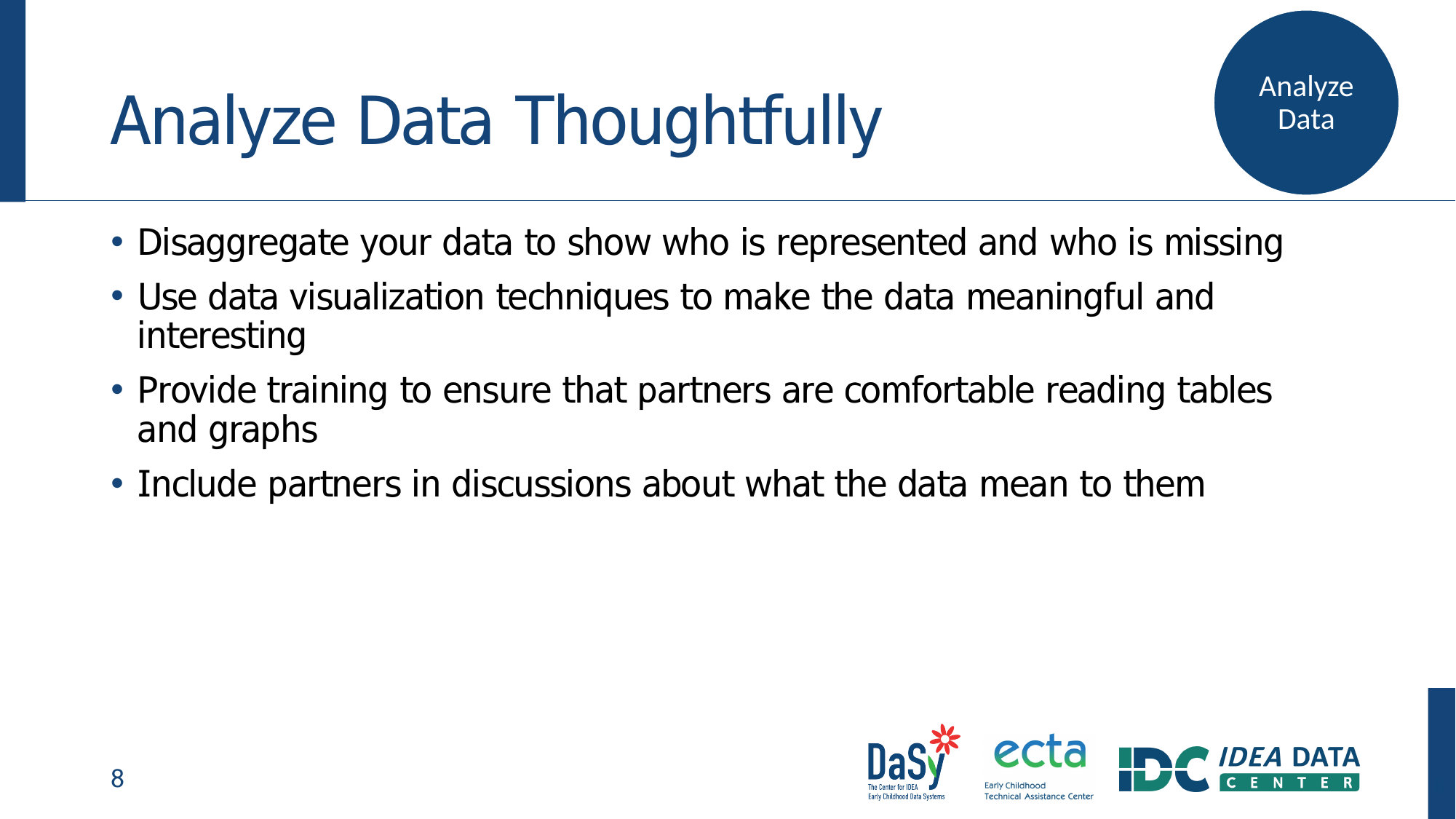

Analyze Data
# Analyze Data Thoughtfully
Disaggregate your data to show who is represented and who is missing
Use data visualization techniques to make the data meaningful and interesting
Provide training to ensure that partners are comfortable reading tables and graphs​
Include partners in discussions about what the data mean to them

8